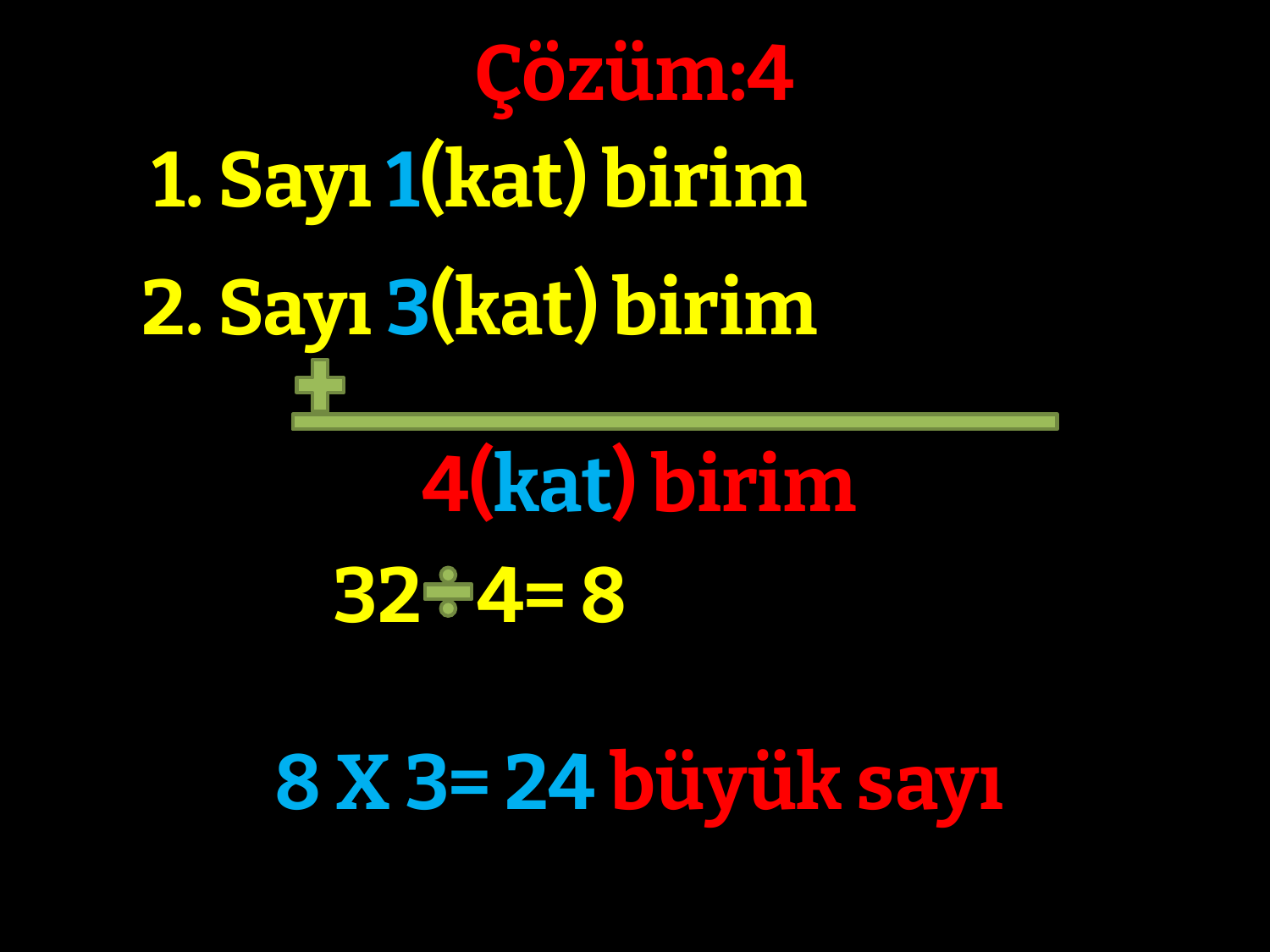

Çözüm:4
#
1. Sayı 1(kat) birim
2. Sayı 3(kat) birim

 4(kat) birim
32    4= 8

8 X 3= 24 büyük sayı